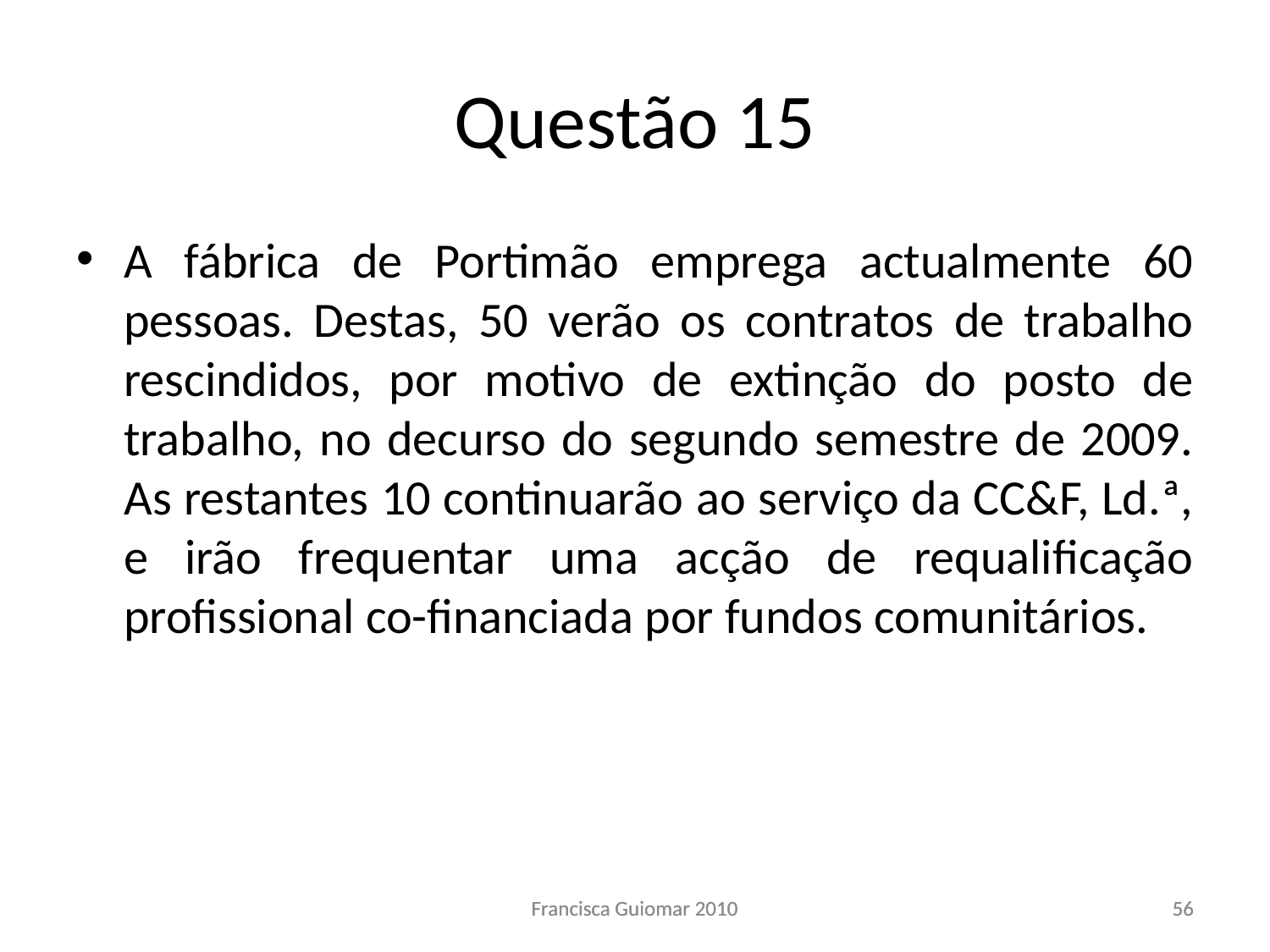

# Questão 15
A fábrica de Portimão emprega actualmente 60 pessoas. Destas, 50 verão os contratos de trabalho rescindidos, por motivo de extinção do posto de trabalho, no decurso do segundo semestre de 2009. As restantes 10 continuarão ao serviço da CC&F, Ld.ª, e irão frequentar uma acção de requalificação profissional co-financiada por fundos comunitários.
Francisca Guiomar 2010
Francisca Guiomar 2010
56
56